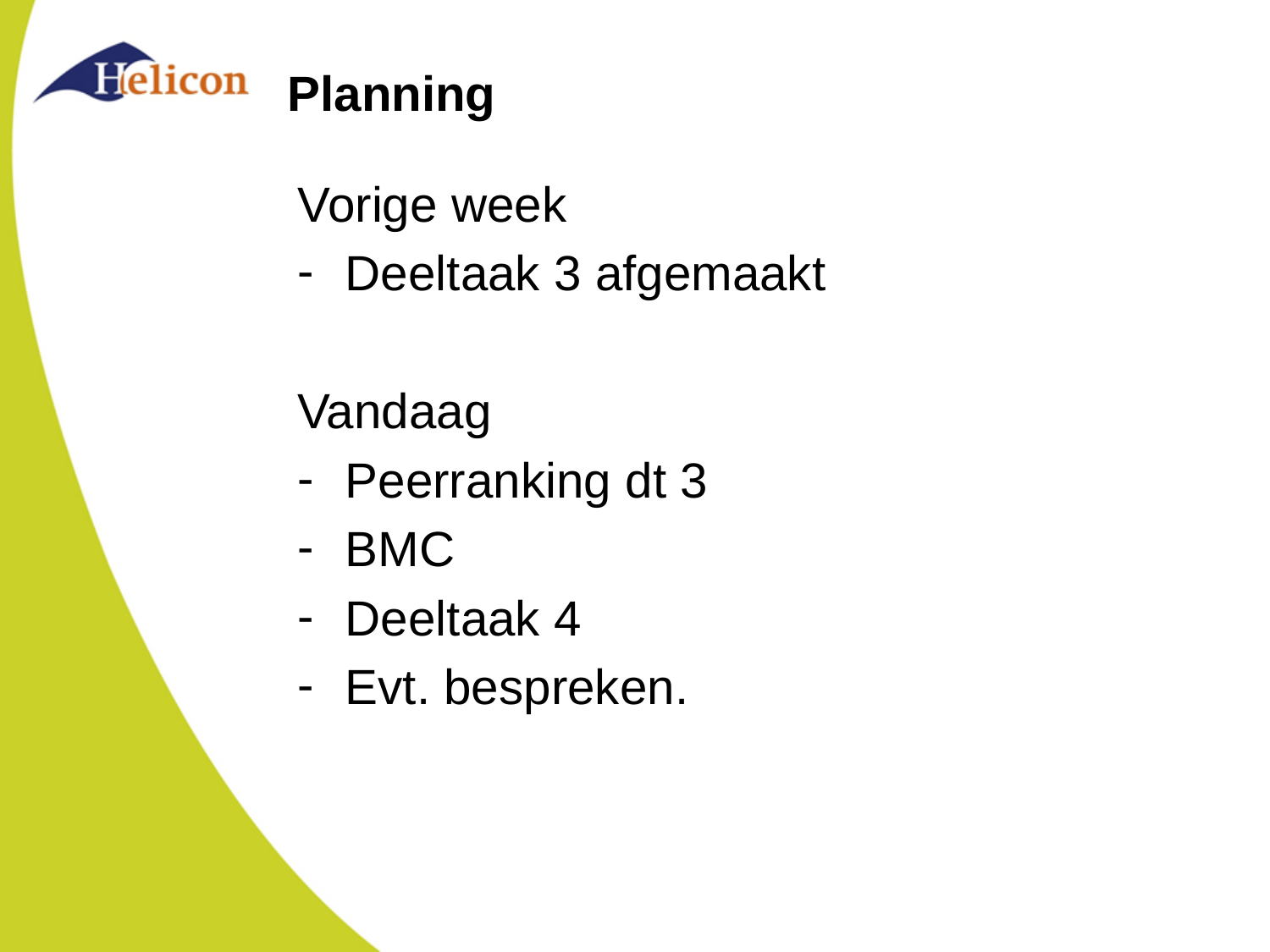

# Planning
Vorige week
Deeltaak 3 afgemaakt

Vandaag
Peerranking dt 3
BMC
Deeltaak 4
Evt. bespreken.